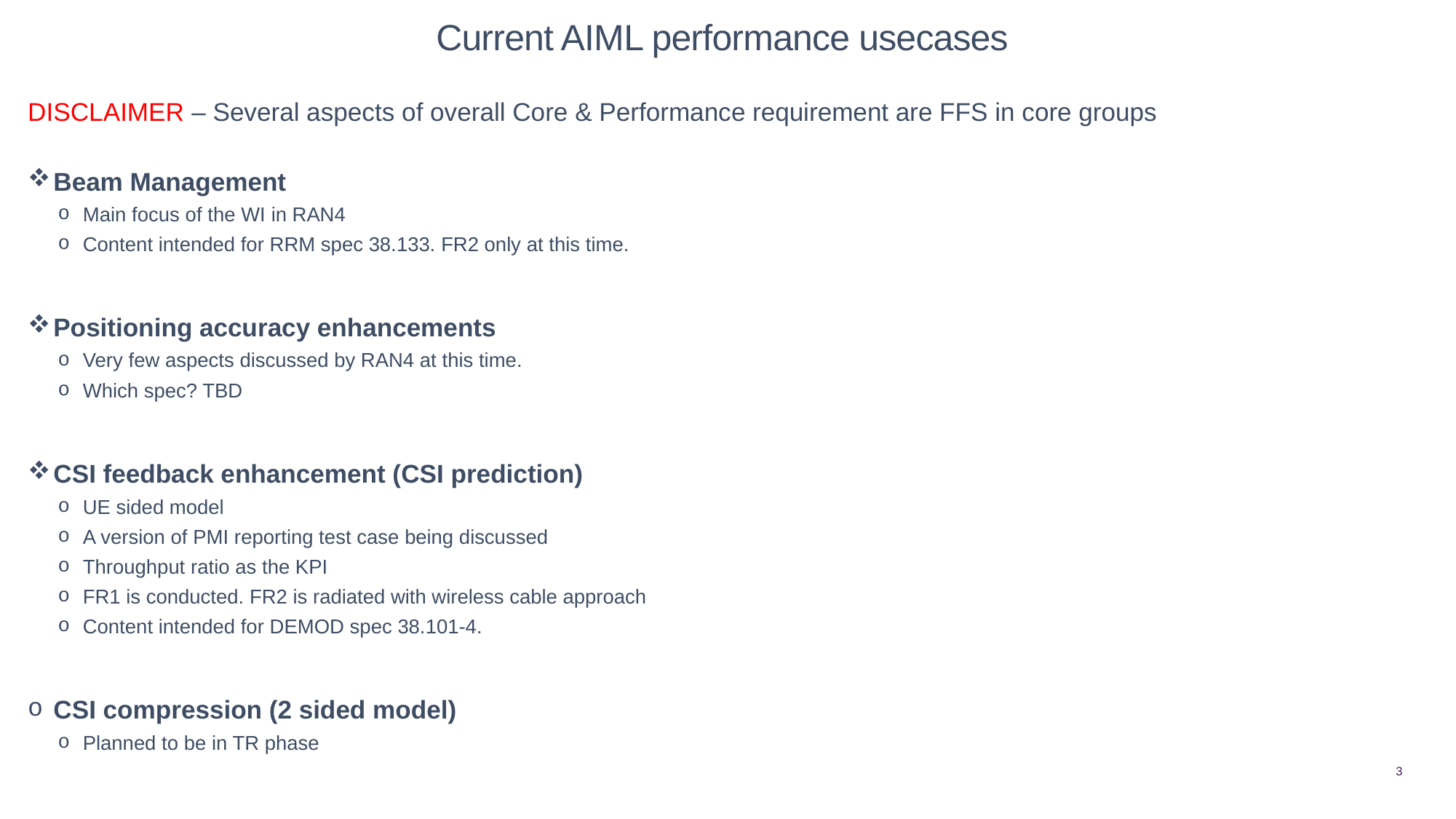

Current AIML performance usecases
DISCLAIMER – Several aspects of overall Core & Performance requirement are FFS in core groups

Beam Management
Main focus of the WI in RAN4
Content intended for RRM spec 38.133. FR2 only at this time.

Positioning accuracy enhancements
Very few aspects discussed by RAN4 at this time.
Which spec? TBD

CSI feedback enhancement (CSI prediction)
UE sided model
A version of PMI reporting test case being discussed
Throughput ratio as the KPI
FR1 is conducted. FR2 is radiated with wireless cable approach
Content intended for DEMOD spec 38.101-4.

CSI compression (2 sided model)
Planned to be in TR phase